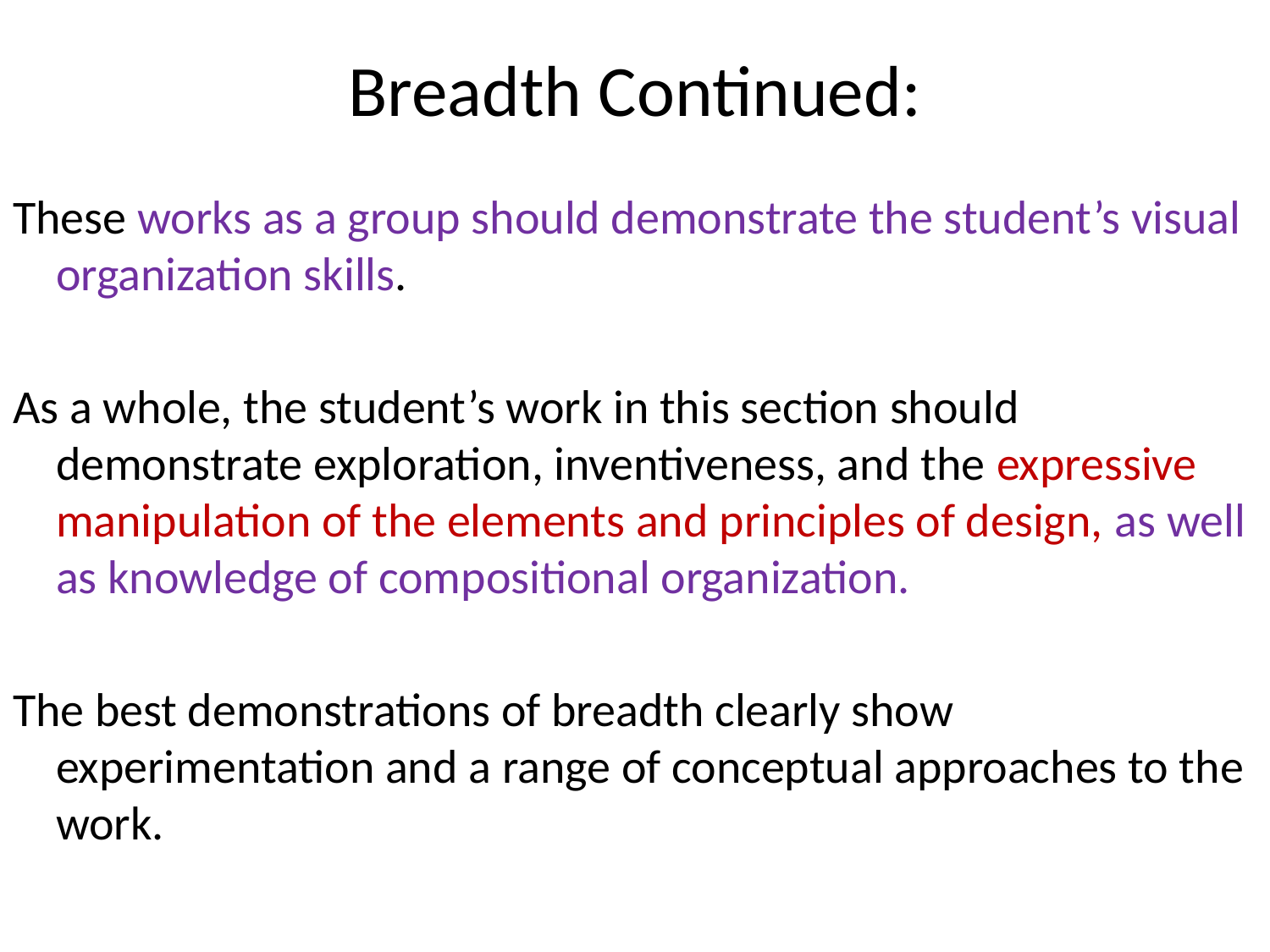

# Breadth Continued:
These works as a group should demonstrate the student’s visual organization skills.

As a whole, the student’s work in this section should demonstrate exploration, inventiveness, and the expressive manipulation of the elements and principles of design, as well as knowledge of compositional organization.

The best demonstrations of breadth clearly show experimentation and a range of conceptual approaches to the work.